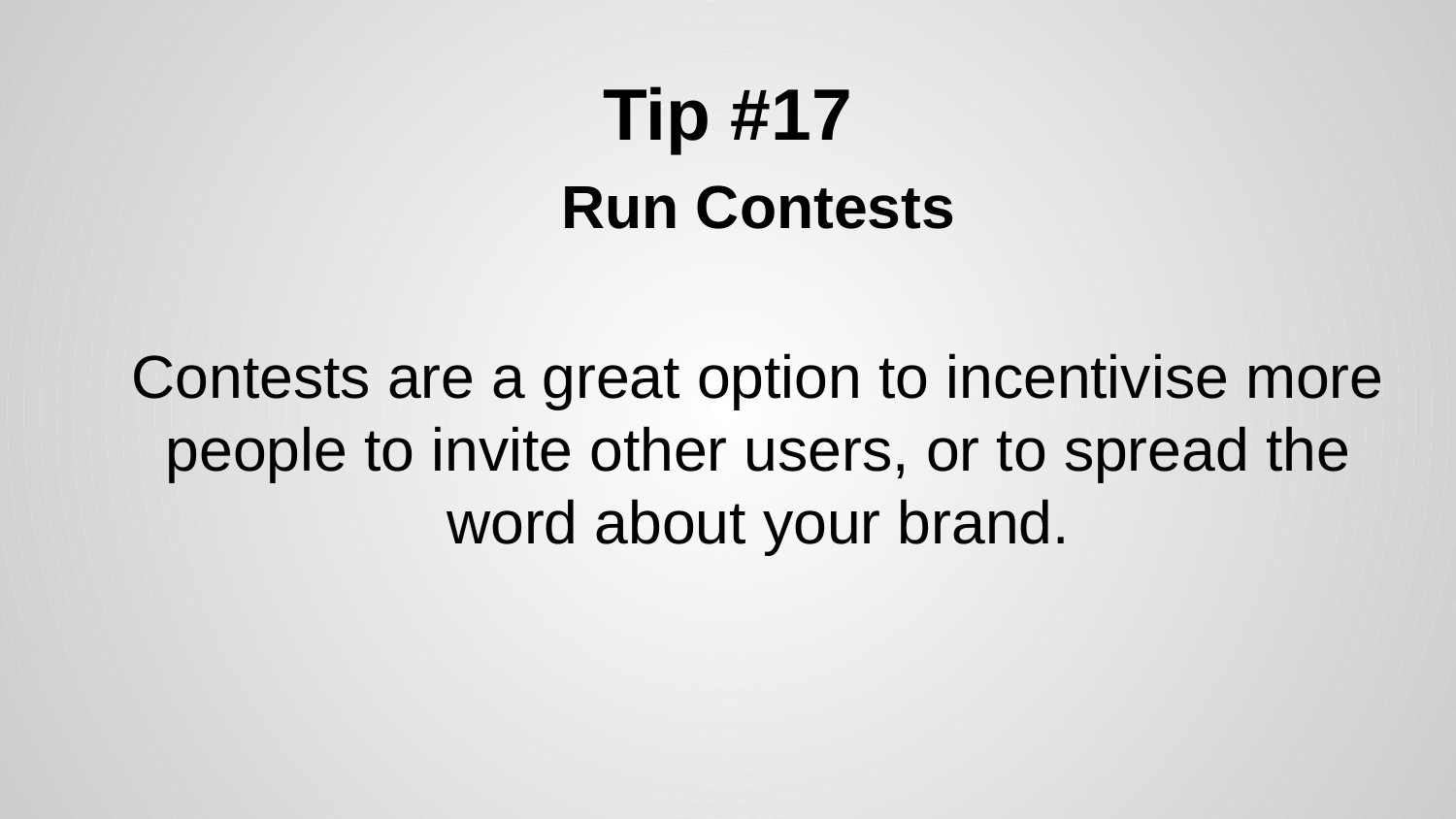

# Tip #17

Run Contests

Contests are a great option to incentivise more people to invite other users, or to spread the word about your brand.